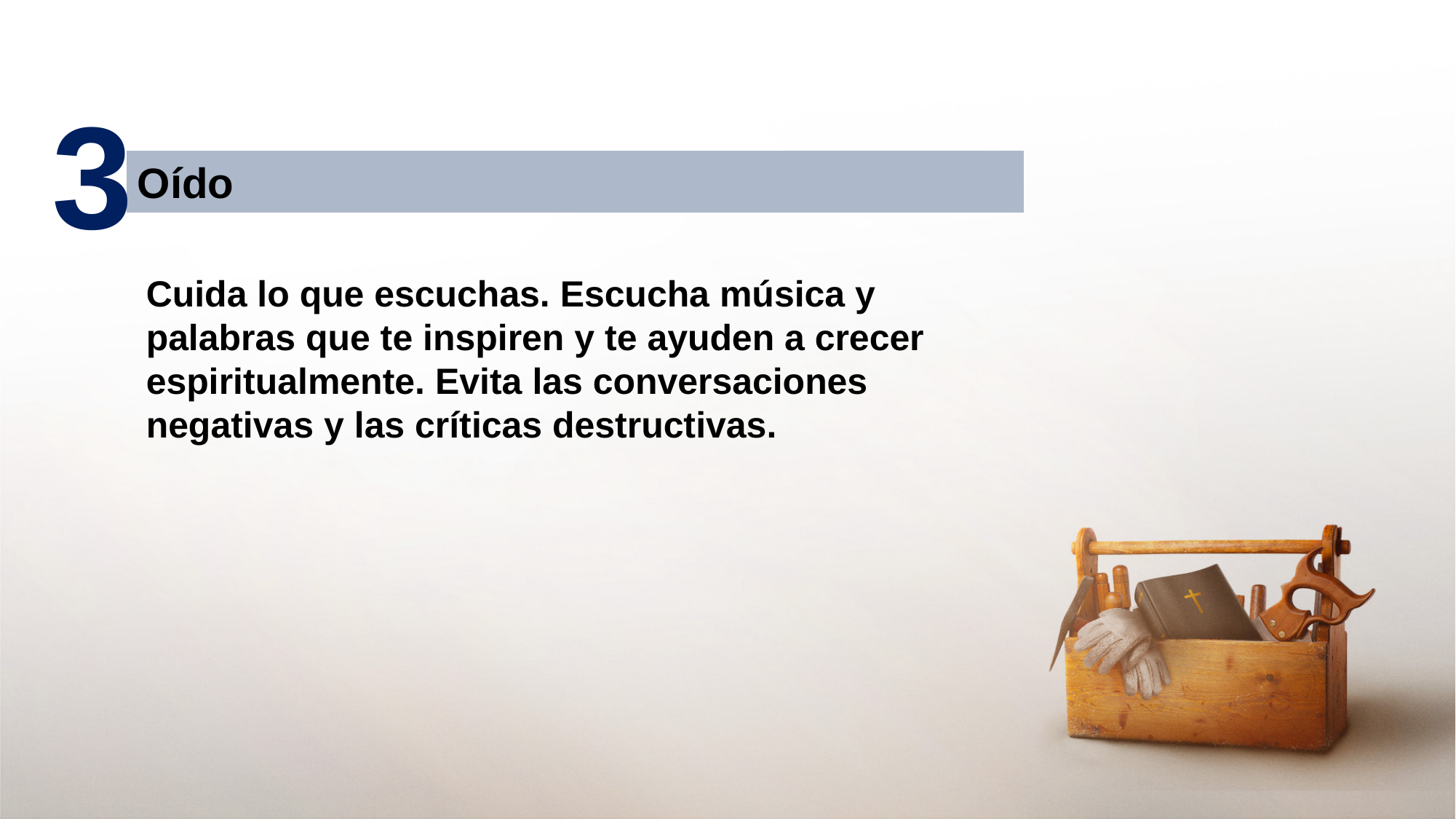

3
Oído
Cuida lo que escuchas. Escucha música y palabras que te inspiren y te ayuden a crecer espiritualmente. Evita las conversaciones negativas y las críticas destructivas.